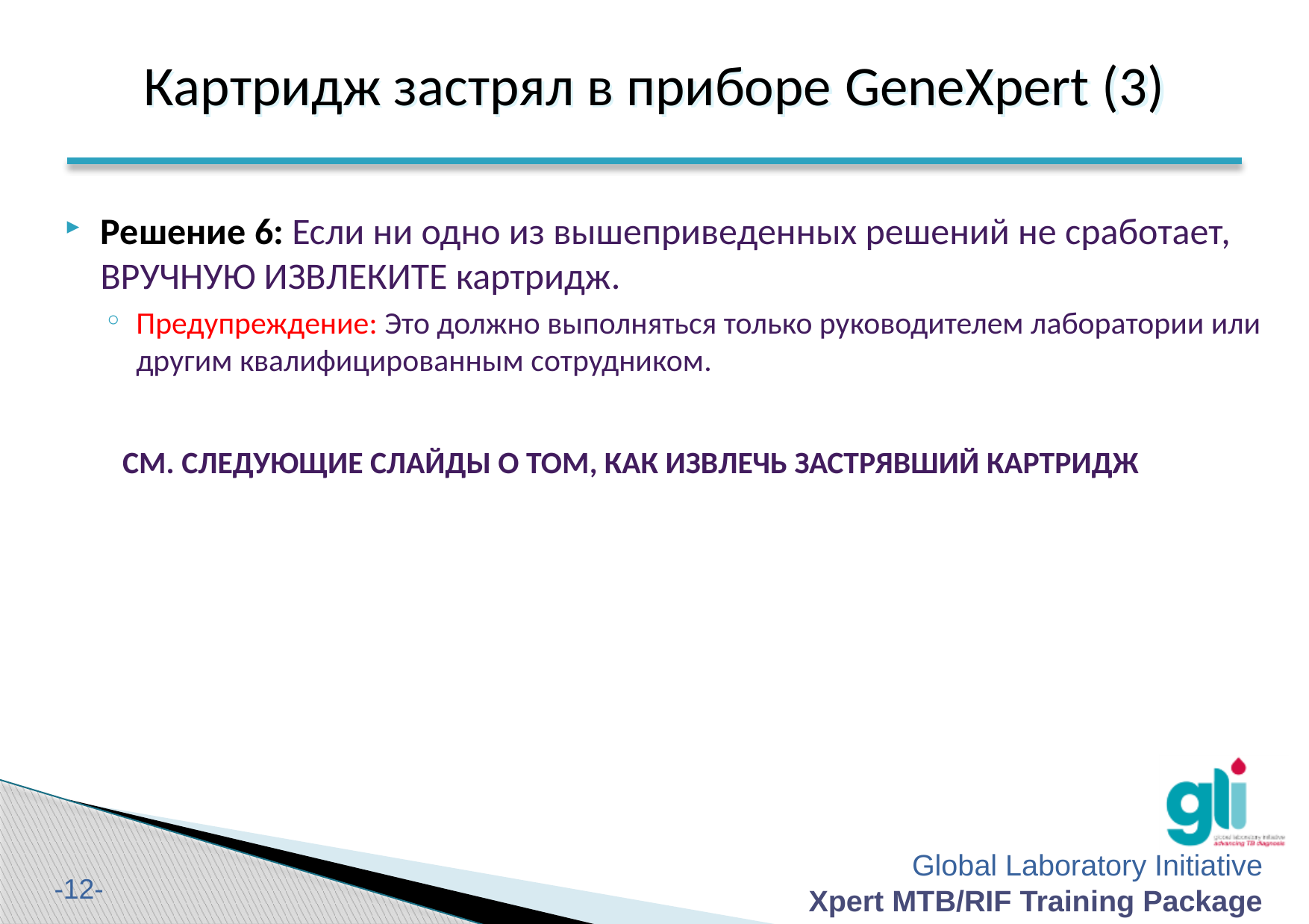

Картридж застрял в приборе GeneXpert (3)
#
Решение 6: Если ни одно из вышеприведенных решений не сработает, ВРУЧНУЮ ИЗВЛЕКИТЕ картридж.
Предупреждение: Это должно выполняться только руководителем лаборатории или другим квалифицированным сотрудником.

СМ. СЛЕДУЮЩИЕ СЛАЙДЫ О ТОМ, КАК ИЗВЛЕЧЬ ЗАСТРЯВШИЙ КАРТРИДЖ